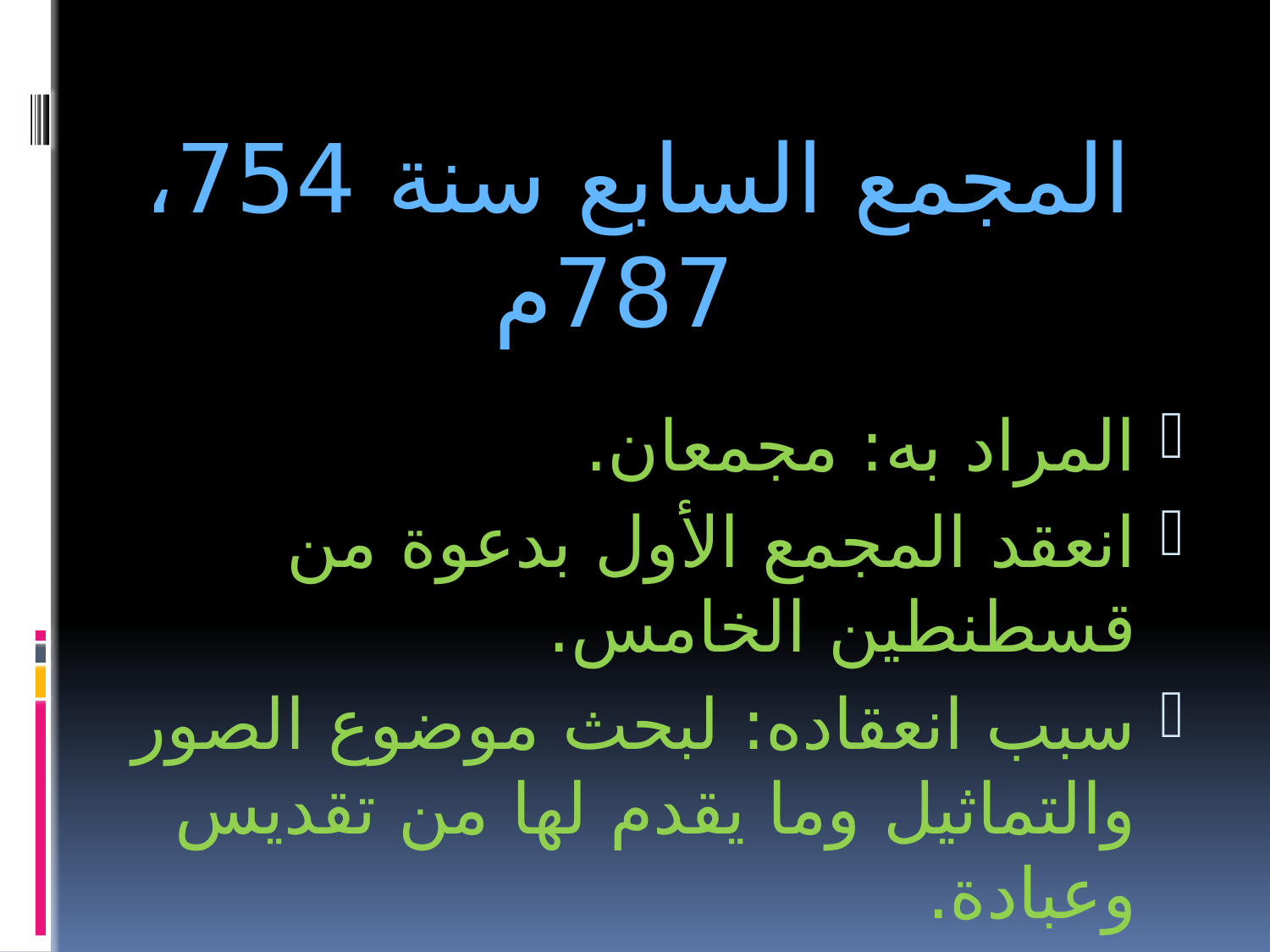

المجمع السابع سنة 754، 787م

المراد به: مجمعان.
انعقد المجمع الأول بدعوة من قسطنطين الخامس.
سبب انعقاده: لبحث موضوع الصور والتماثيل وما يقدم لها من تقديس وعبادة.
قرر المجمع لعن كل من يصور المسيح أو أمه أو آباء الكنيسة.